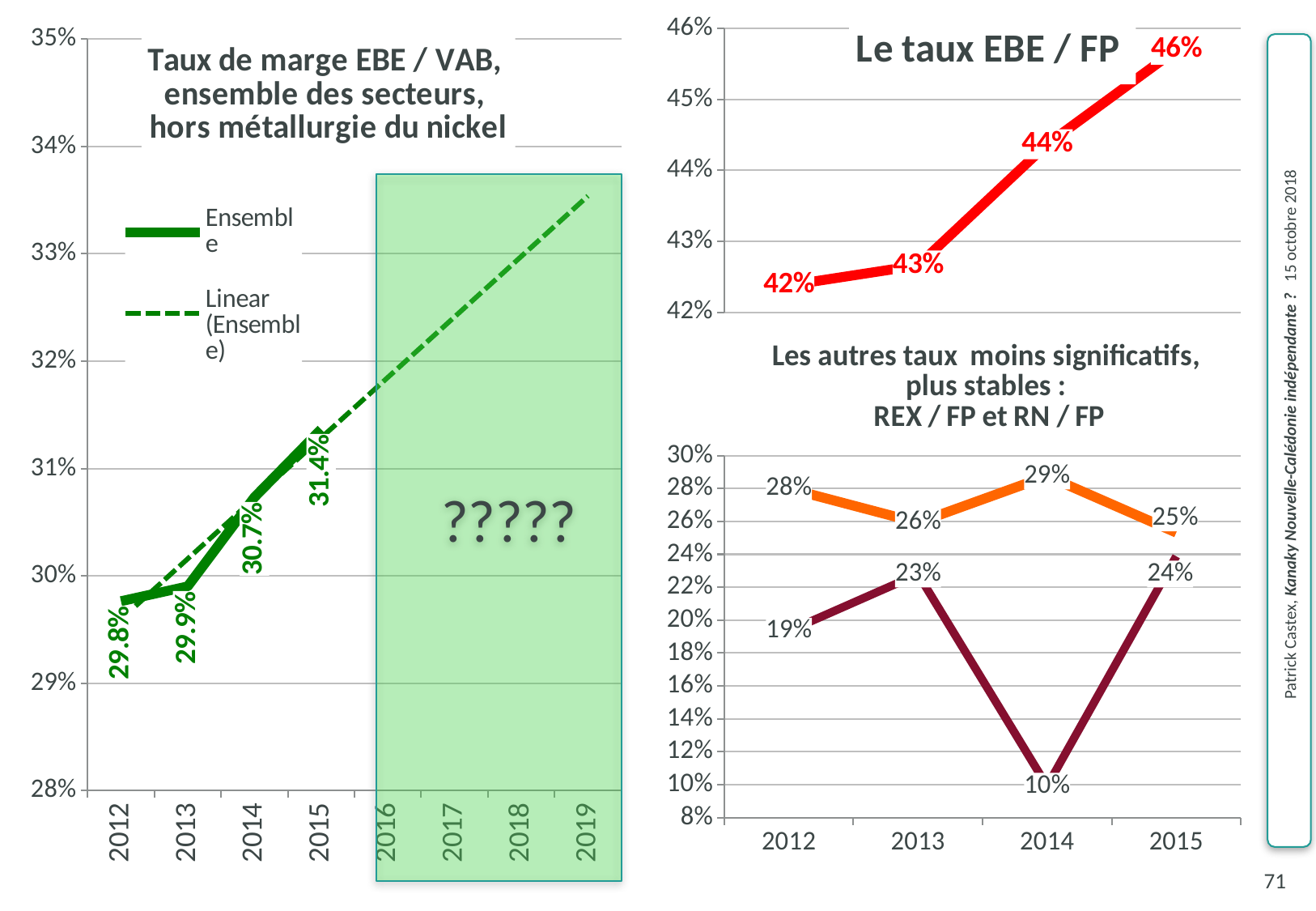

### Chart: Taux de marge EBE / VAB,
ensemble des secteurs,
hors métallurgie du nickel

| Category | Ensemble |
|---|---|
| 2012.0 | 0.297649899630308 |
| 2013.0 | 0.299030325913372 |
| 2014.0 | 0.307322754958557 |
| 2015.0 | 0.313657990249104 |
| 2016.0 | None |
| 2017.0 | None |
| 2018.0 | None |
| 2019.0 | None |

### Chart: Le taux EBE / FP

| Category | EBE / FP | REX / FP | RN / FP |
|---|---|---|---|
| 2012.0 | 0.423791353448423 | 0.279921618505628 | 0.193364516001016 |
| 2013.0 | 0.426595239377527 | 0.259238015750277 | 0.227960615276482 |
| 2014.0 | 0.443673813682403 | 0.287535466204157 | 0.099159017392878 |
| 2015.0 | 0.456999550942458 | 0.253229806967345 | 0.238807945316746 |

### Chart: Les autres taux  moins significatifs,
plus stables :
REX / FP et RN / FP

| Category | REX / FP | RN / FP |
|---|---|---|
| 2012.0 | 0.279921618505628 | 0.193364516001016 |
| 2013.0 | 0.259238015750277 | 0.227960615276482 |
| 2014.0 | 0.287535466204157 | 0.099159017392878 |
| 2015.0 | 0.253229806967345 | 0.238807945316746 |